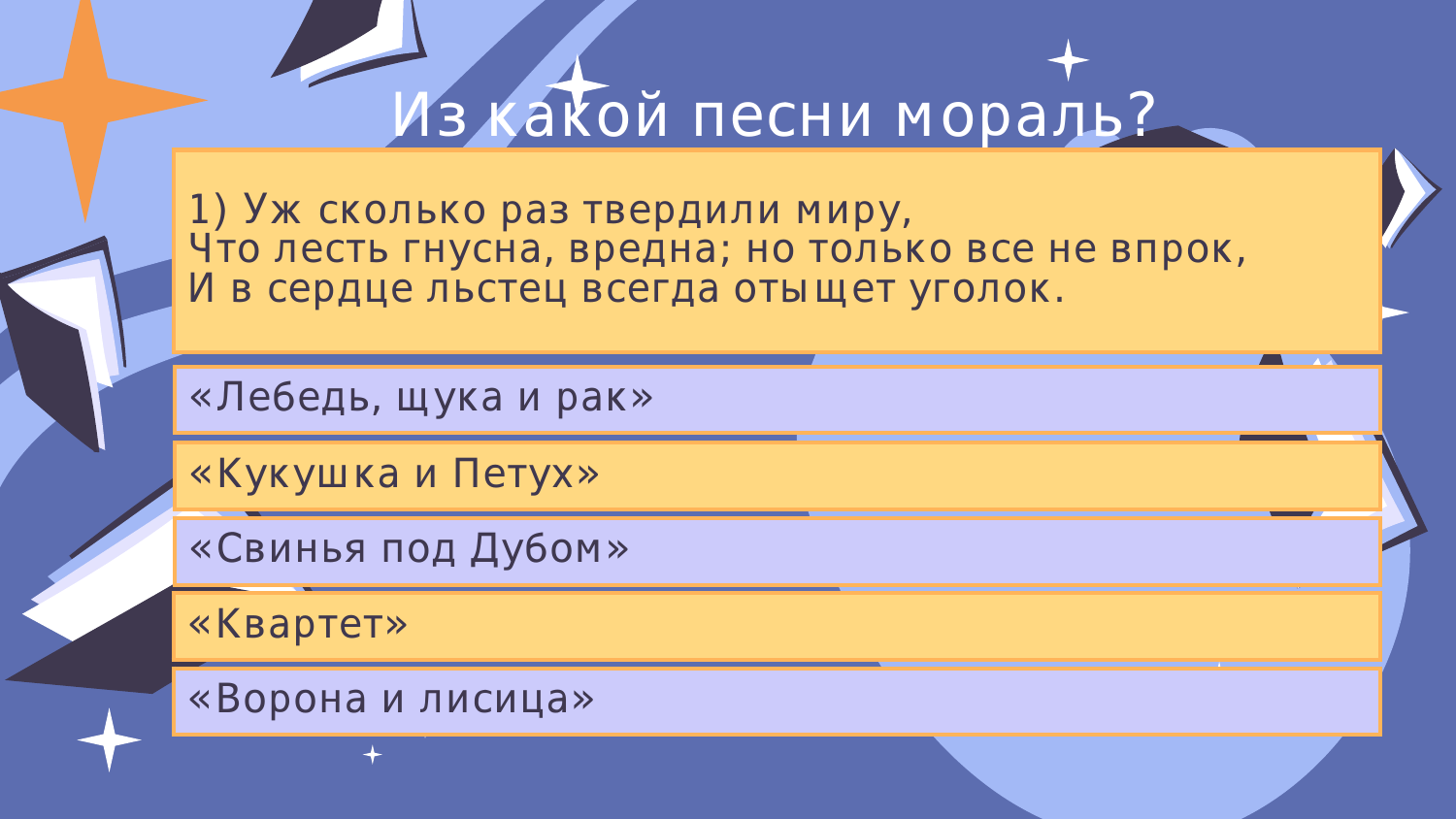

# Из какой песни мораль?

| 1) Уж сколько раз твердили миру, Что лесть гнусна, вредна; но только все не впрок, И в сердце льстец всегда отыщет уголок. |
| --- |

| «Лебедь, щука и рак» |
| --- |
| «Кукушка и Петух» |
| --- |

| «Свинья под Дубом» |
| --- |
| «Квартет» |
| --- |

| «Ворона и лисица» |
| --- |